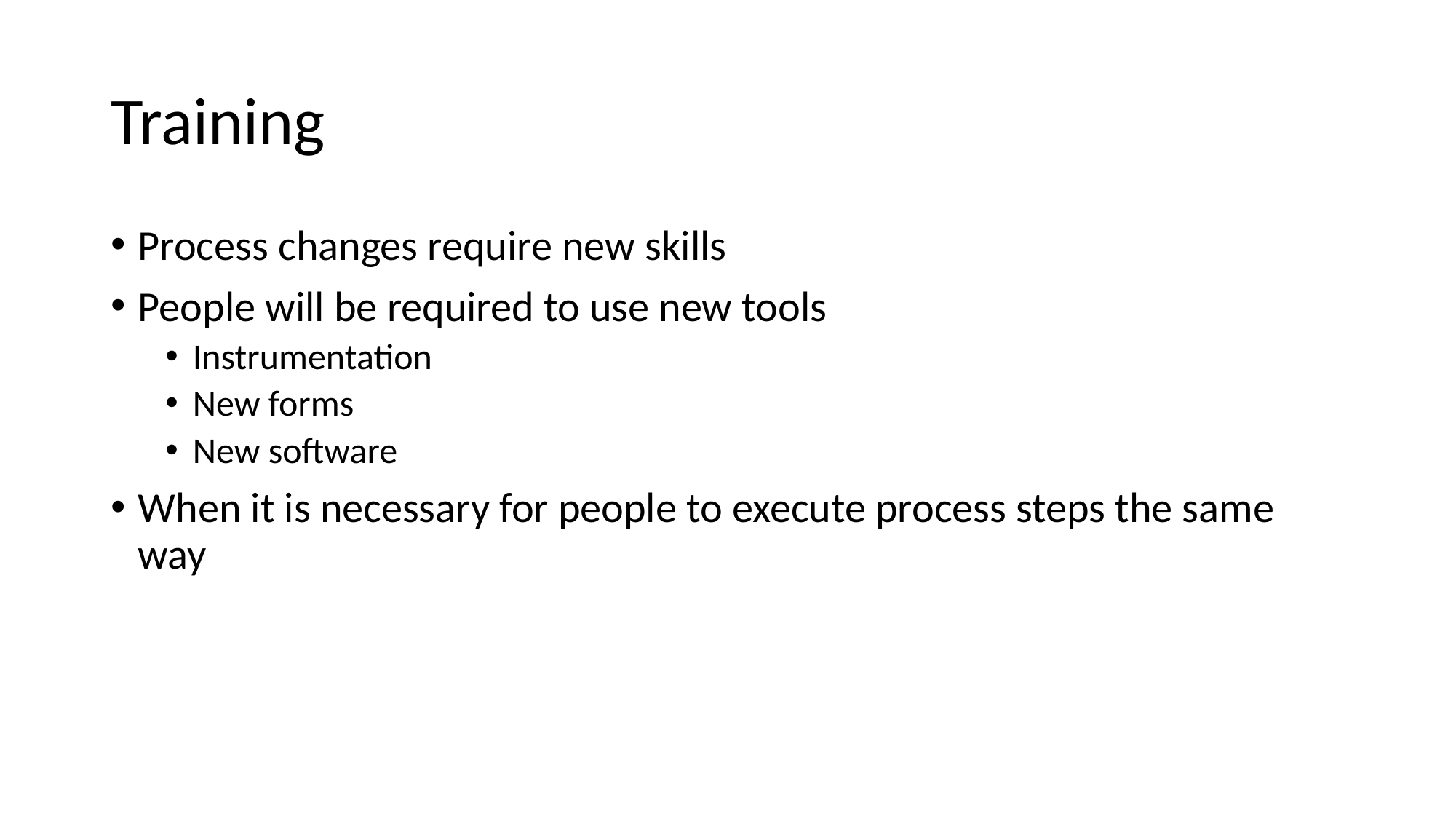

# Training
Process changes require new skills
People will be required to use new tools
Instrumentation
New forms
New software
When it is necessary for people to execute process steps the same way